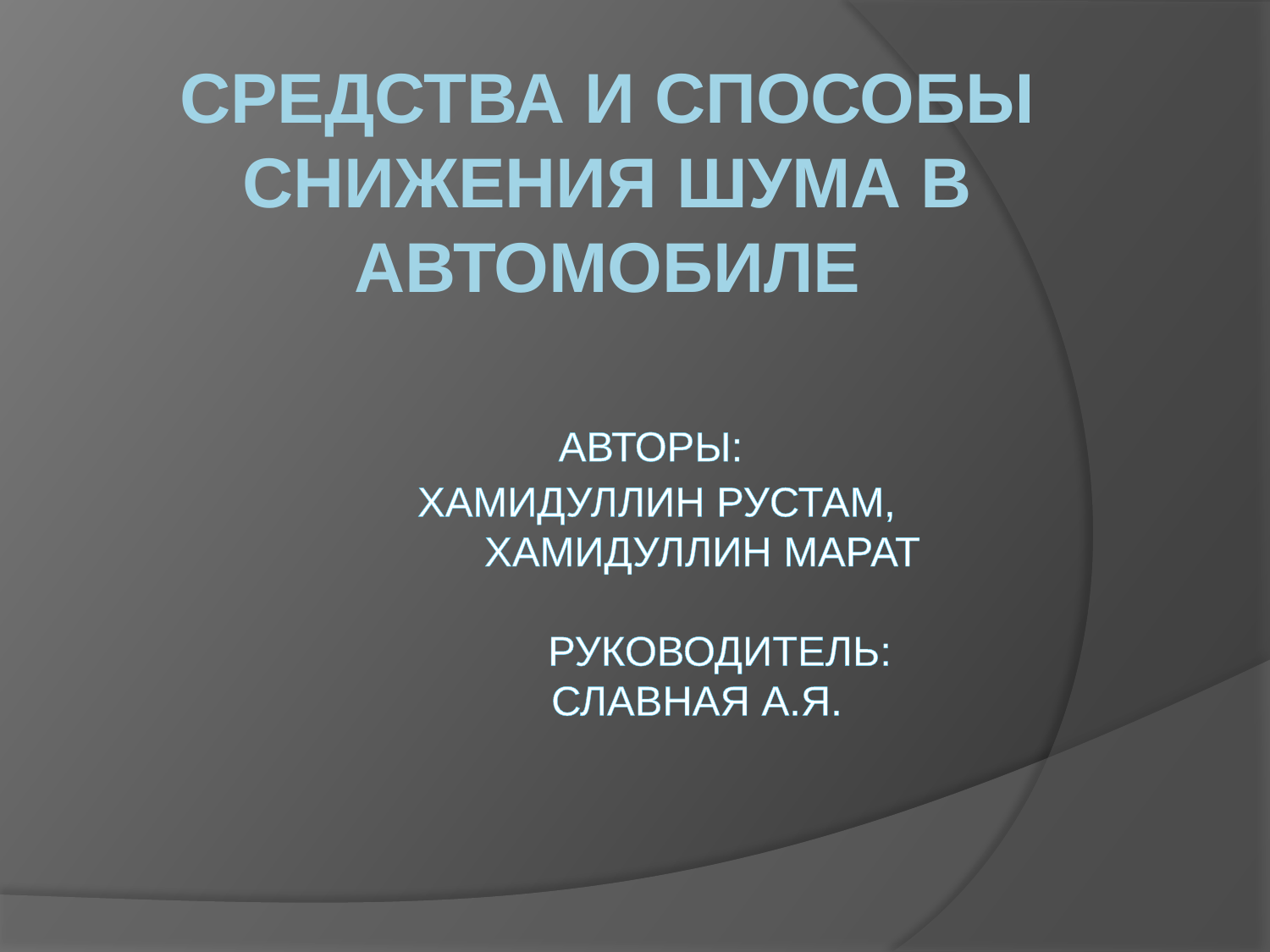

# Средства и способы снижения шума в автомобиле Авторы: Хамидуллин Рустам, Хамидуллин Марат Руководитель: Славная А.Я.